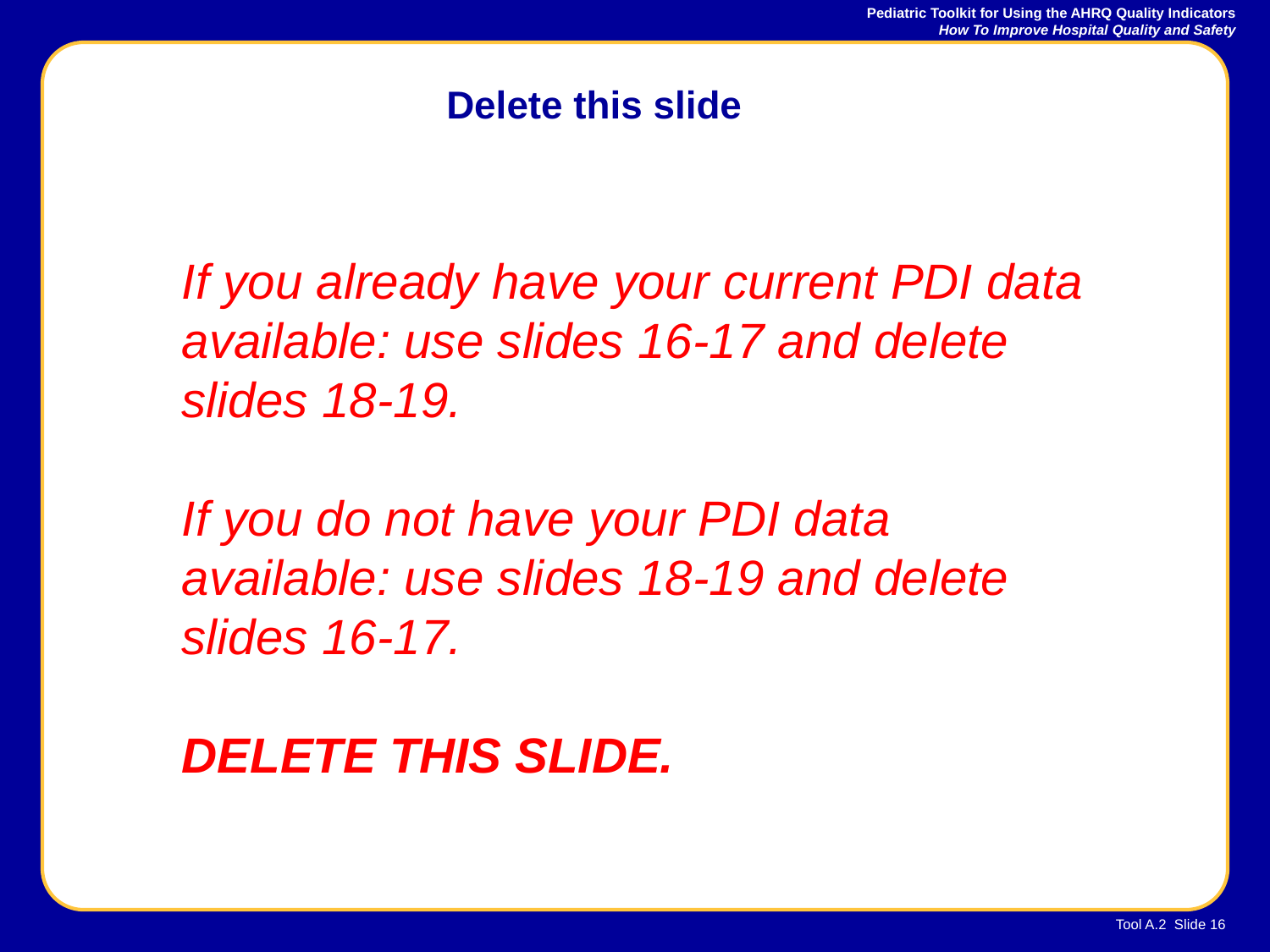

# Delete this slide
If you already have your current PDI data available: use slides 16-17 and delete slides 18-19.

If you do not have your PDI data available: use slides 18-19 and delete slides 16-17.

DELETE THIS SLIDE.